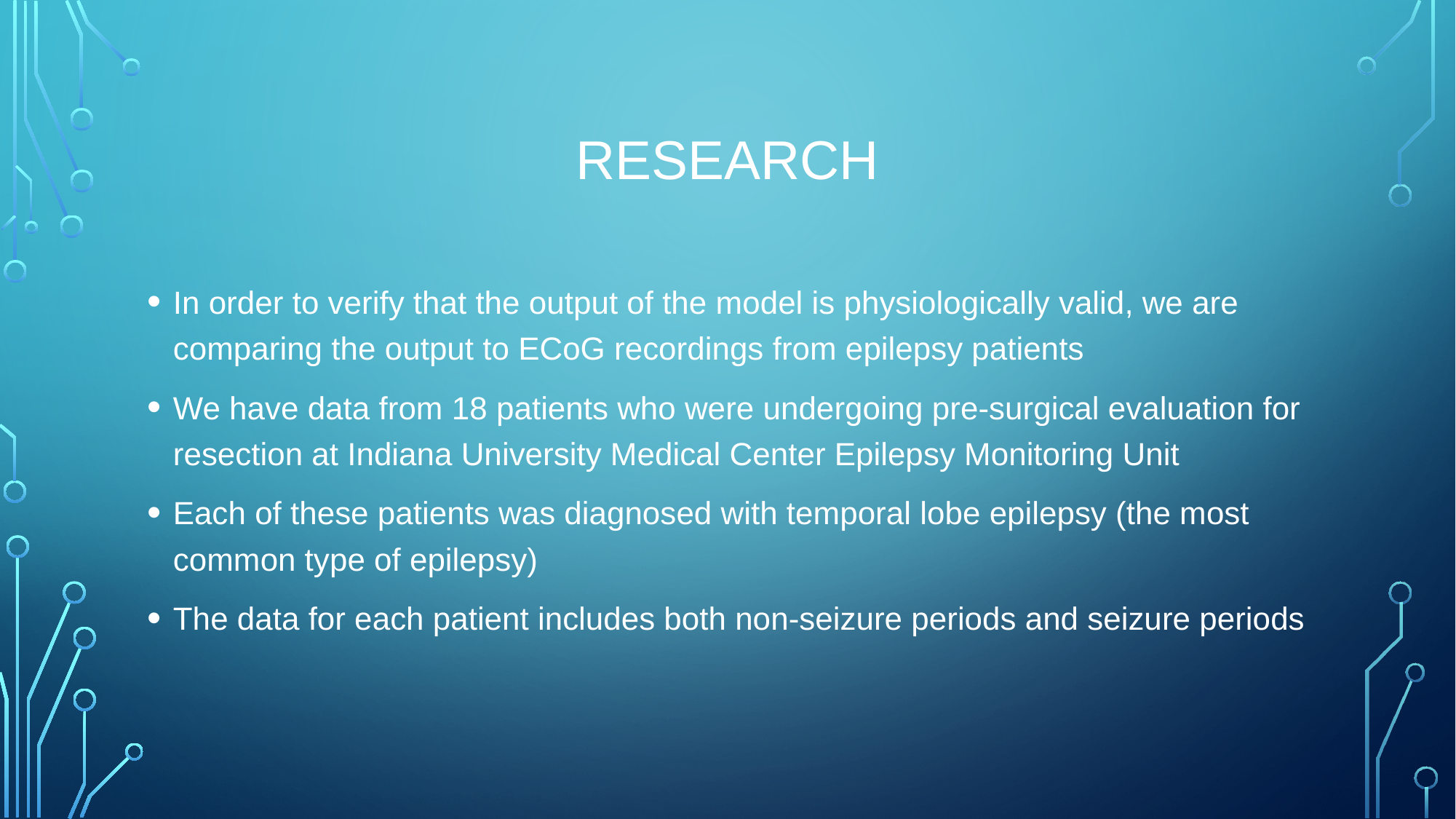

# RESEARCH
In order to verify that the output of the model is physiologically valid, we are comparing the output to ECoG recordings from epilepsy patients
We have data from 18 patients who were undergoing pre-surgical evaluation for resection at Indiana University Medical Center Epilepsy Monitoring Unit
Each of these patients was diagnosed with temporal lobe epilepsy (the most common type of epilepsy)
The data for each patient includes both non-seizure periods and seizure periods